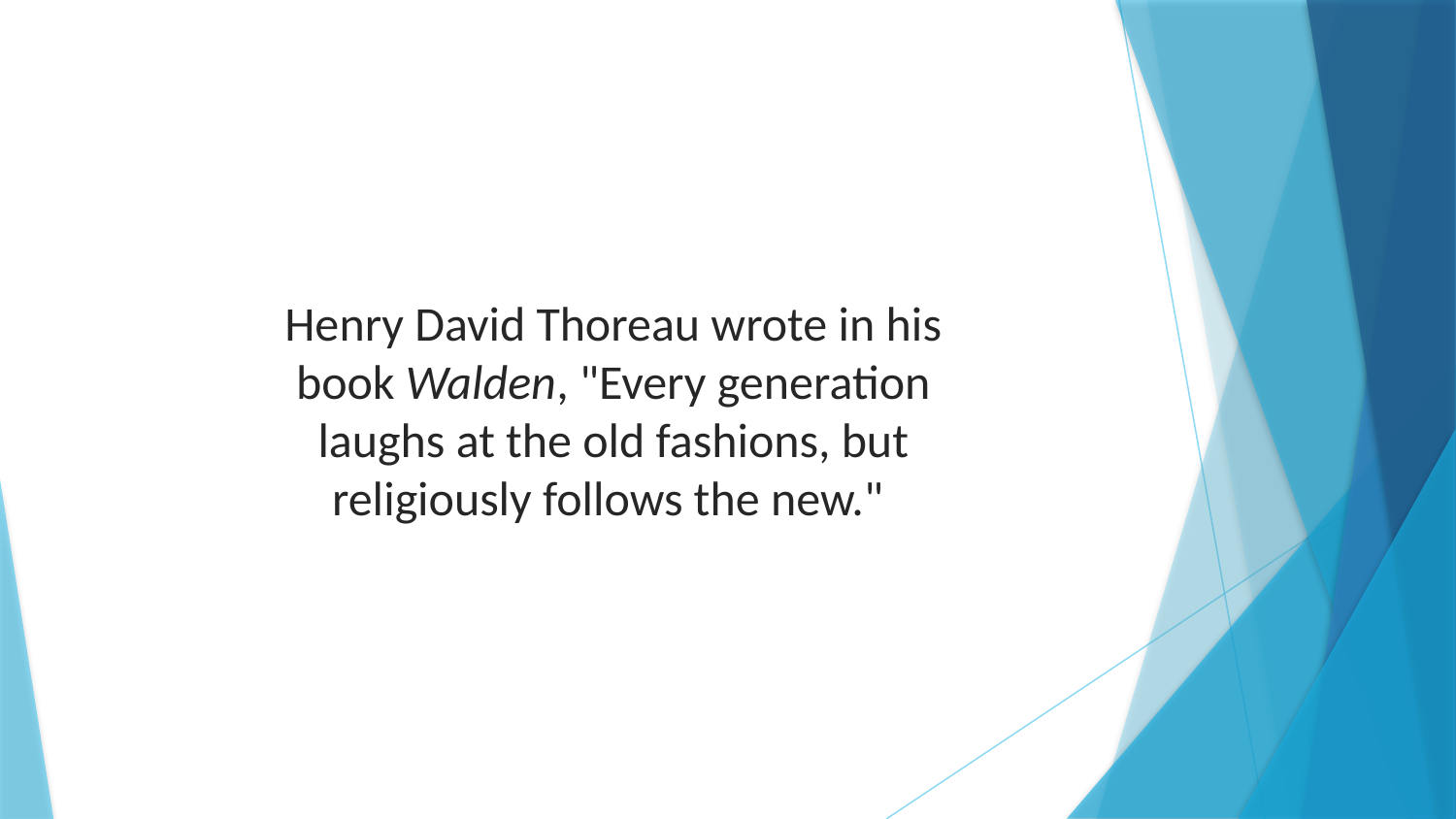

Henry David Thoreau wrote in his book Walden, "Every generation laughs at the old fashions, but religiously follows the new."